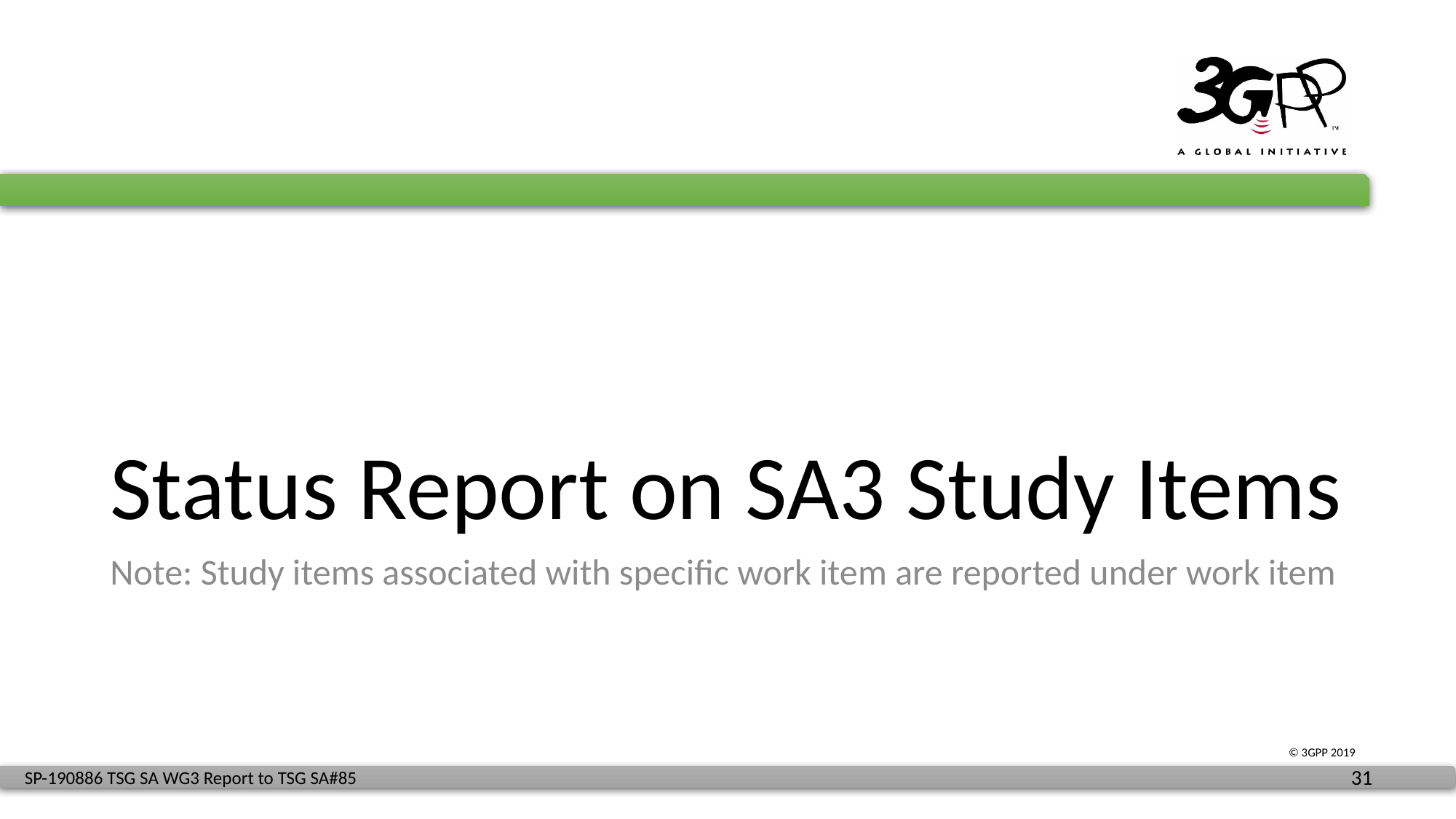

# Status Report on SA3 Study Items
Note: Study items associated with specific work item are reported under work item